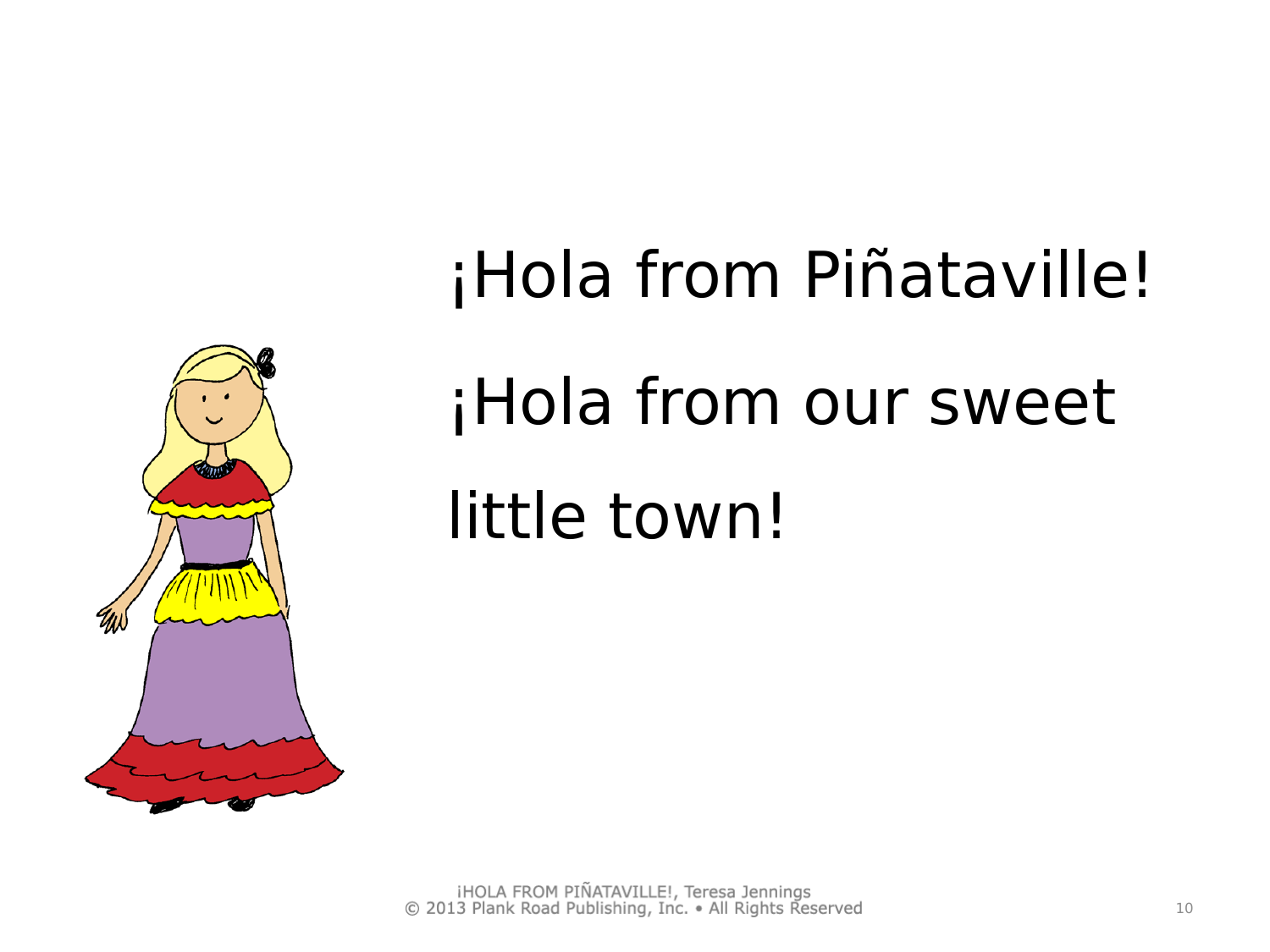

¡Hola from Piñataville!
¡Hola from our sweet little town!
10